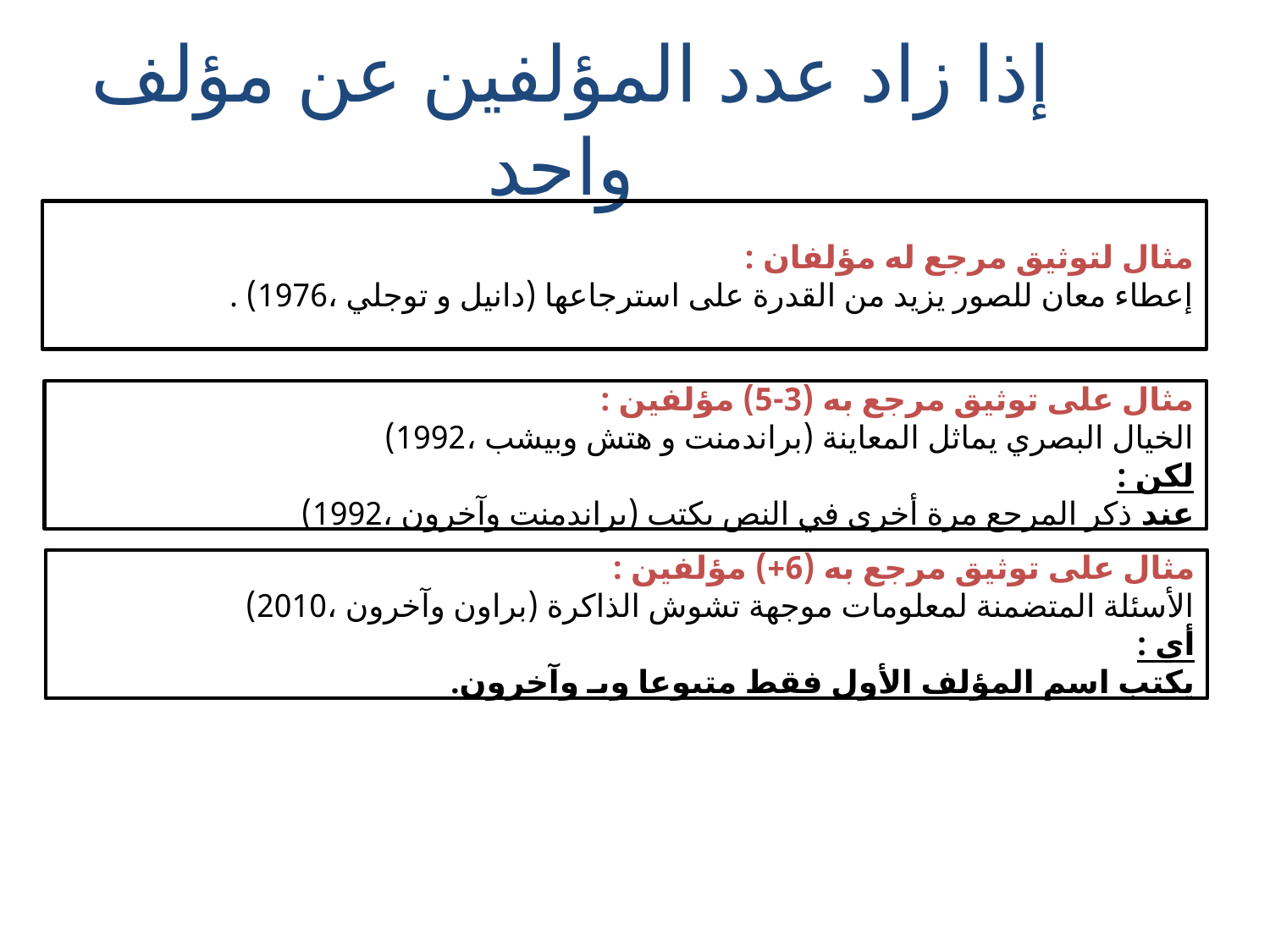

إذا زاد عدد المؤلفين عن مؤلف واحد
مثال لتوثيق مرجع له مؤلفان :
إعطاء معان للصور يزيد من القدرة على استرجاعها (دانيل و توجلي ،1976) .
مثال على توثيق مرجع به (3-5) مؤلفين :
الخيال البصري يماثل المعاينة (براندمنت و هتش وبيشب ،1992)
لكن :
عند ذكر المرجع مرة أخرى في النص يكتب (براندمنت وآخرون ،1992)
مثال على توثيق مرجع به (6+) مؤلفين :
الأسئلة المتضمنة لمعلومات موجهة تشوش الذاكرة (براون وآخرون ،2010)
أي :
يكتب اسم المؤلف الأول فقط متبوعا وبـ وآخرون.